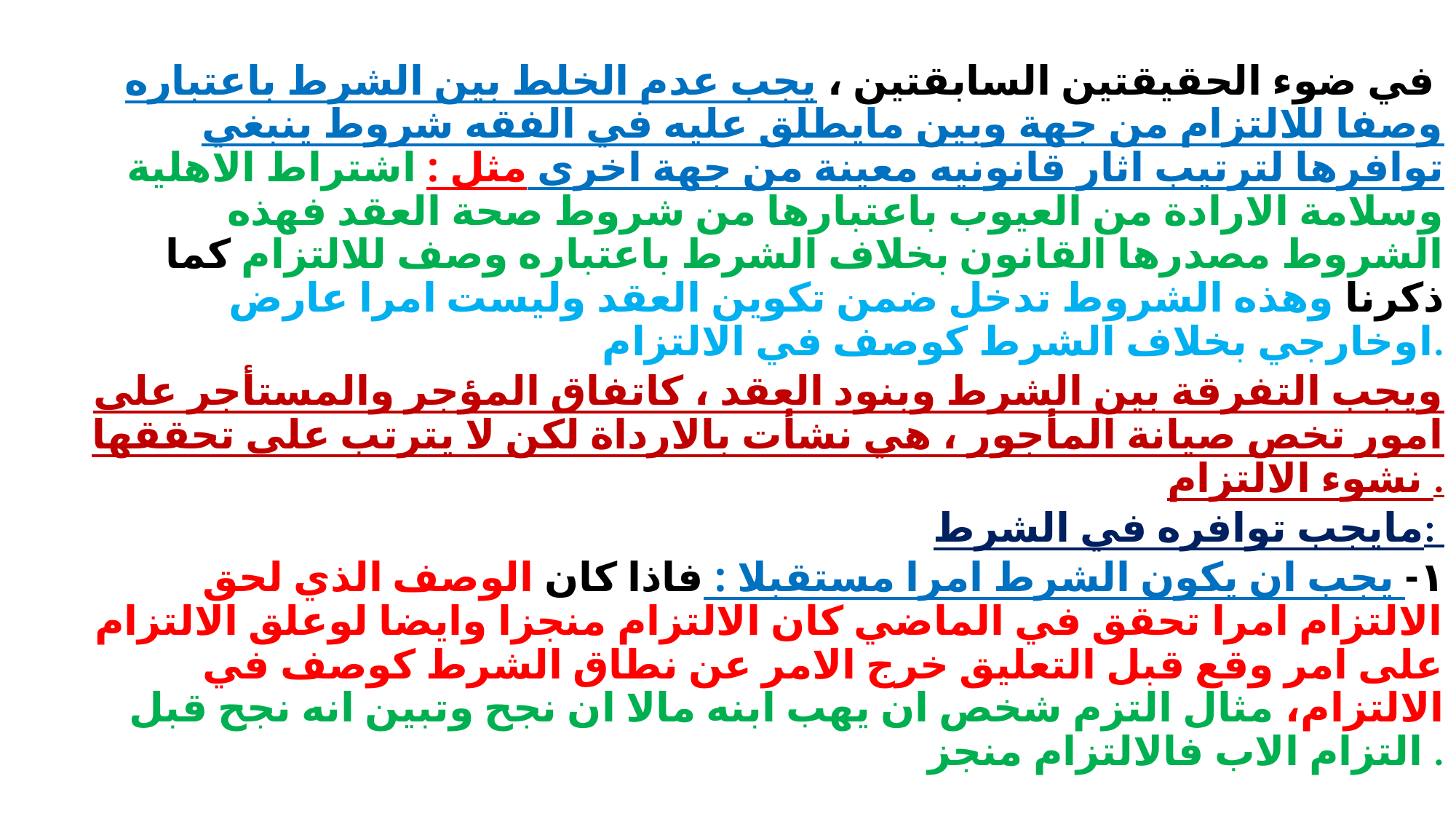

في ضوء الحقيقتين السابقتين ، يجب عدم الخلط بين الشرط باعتباره وصفا للالتزام من جهة وبين مايطلق عليه في الفقه شروط ينبغي توافرها لترتيب اثار قانونيه معينة من جهة اخرى مثل : اشتراط الاهلية وسلامة الارادة من العيوب باعتبارها من شروط صحة العقد فهذه الشروط مصدرها القانون بخلاف الشرط باعتباره وصف للالتزام كما ذكرنا وهذه الشروط تدخل ضمن تكوين العقد وليست امرا عارض اوخارجي بخلاف الشرط كوصف في الالتزام.
ويجب التفرقة بين الشرط وبنود العقد ، كاتفاق المؤجر والمستأجر على امور تخص صيانة المأجور ، هي نشأت بالارداة لكن لا يترتب على تحققها نشوء الالتزام .
مايجب توافره في الشرط:
١- يجب ان يكون الشرط امرا مستقبلا : فاذا كان الوصف الذي لحق الالتزام امرا تحقق في الماضي كان الالتزام منجزا وايضا لوعلق الالتزام على امر وقع قبل التعليق خرج الامر عن نطاق الشرط كوصف في الالتزام، مثال التزم شخص ان يهب ابنه مالا ان نجح وتبين انه نجح قبل التزام الاب فالالتزام منجز .